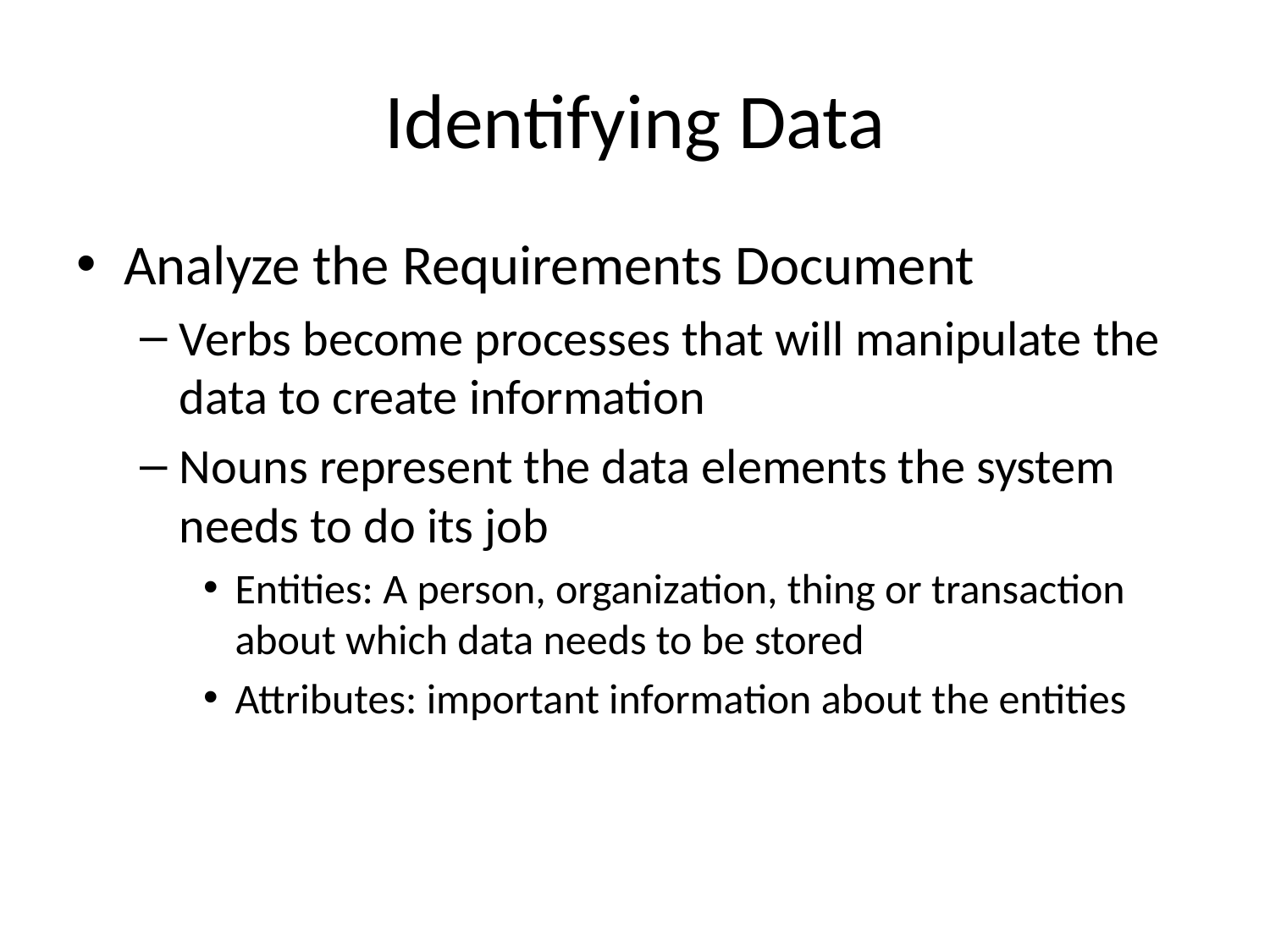

# Identifying Data
Analyze the Requirements Document
Verbs become processes that will manipulate the data to create information
Nouns represent the data elements the system needs to do its job
Entities: A person, organization, thing or transaction about which data needs to be stored
Attributes: important information about the entities